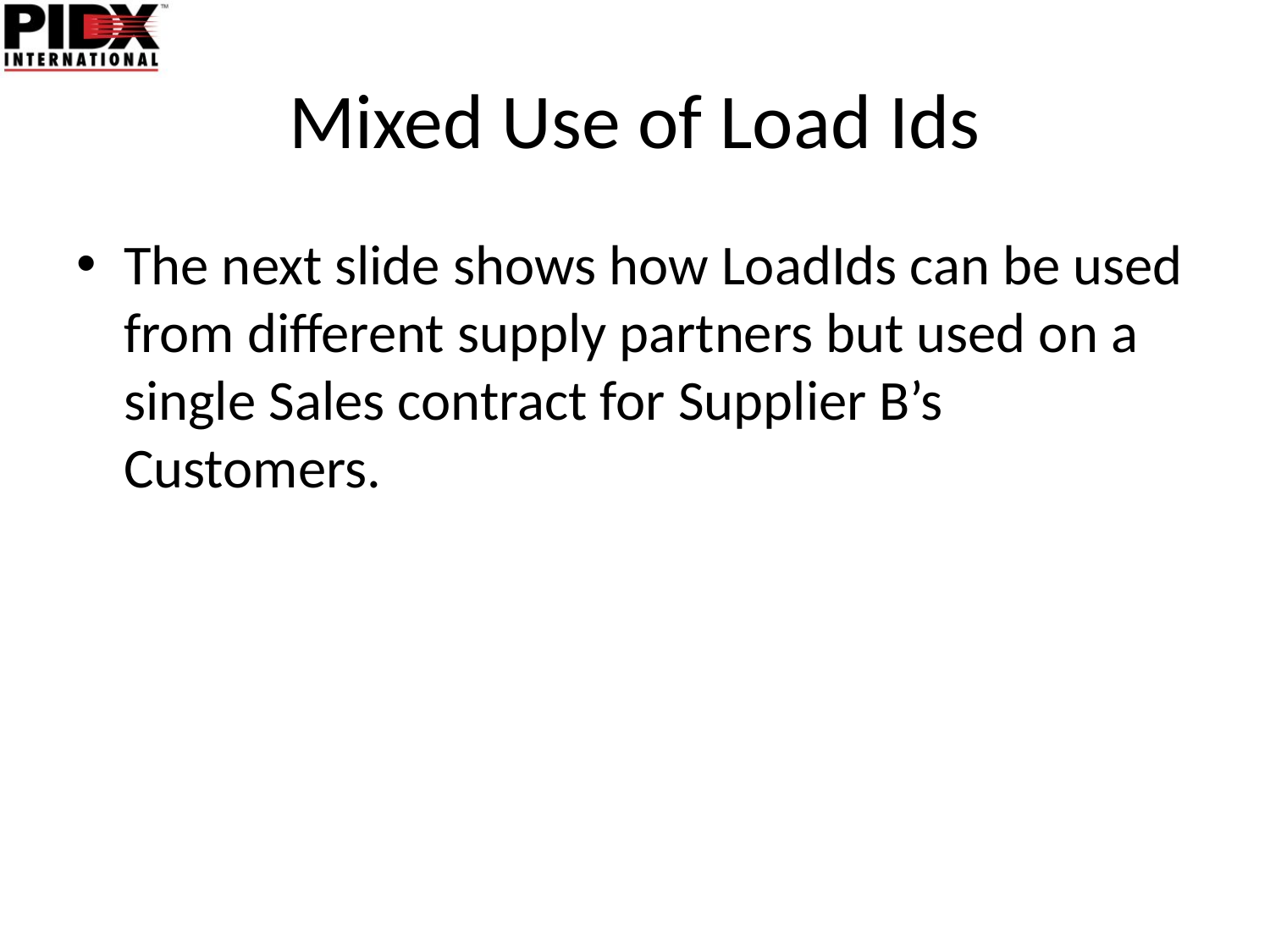

# Mixed Use of Load Ids
The next slide shows how LoadIds can be used from different supply partners but used on a single Sales contract for Supplier B’s Customers.